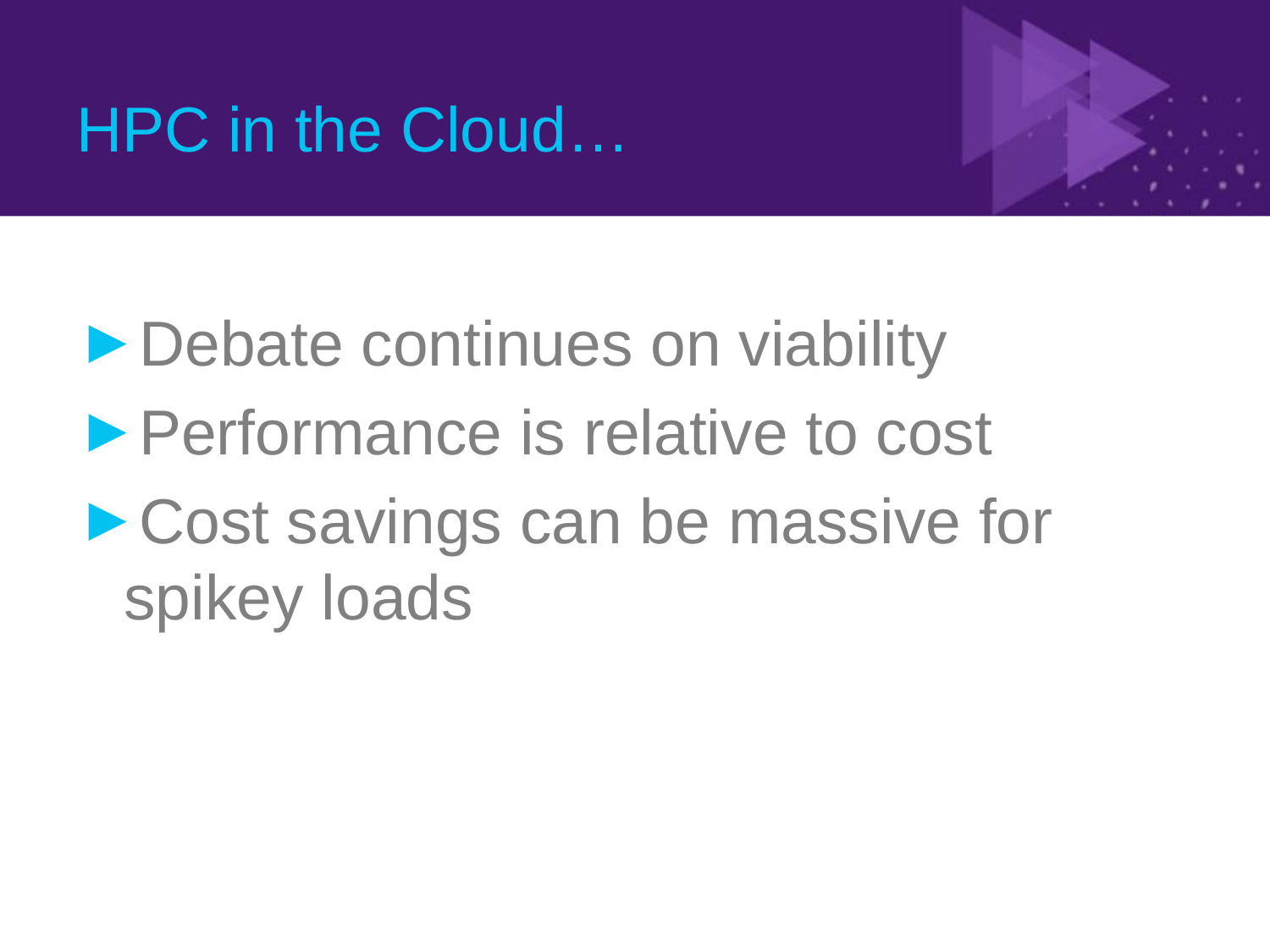

# HPC in the Cloud…
Debate continues on viability
Performance is relative to cost
Cost savings can be massive for spikey loads